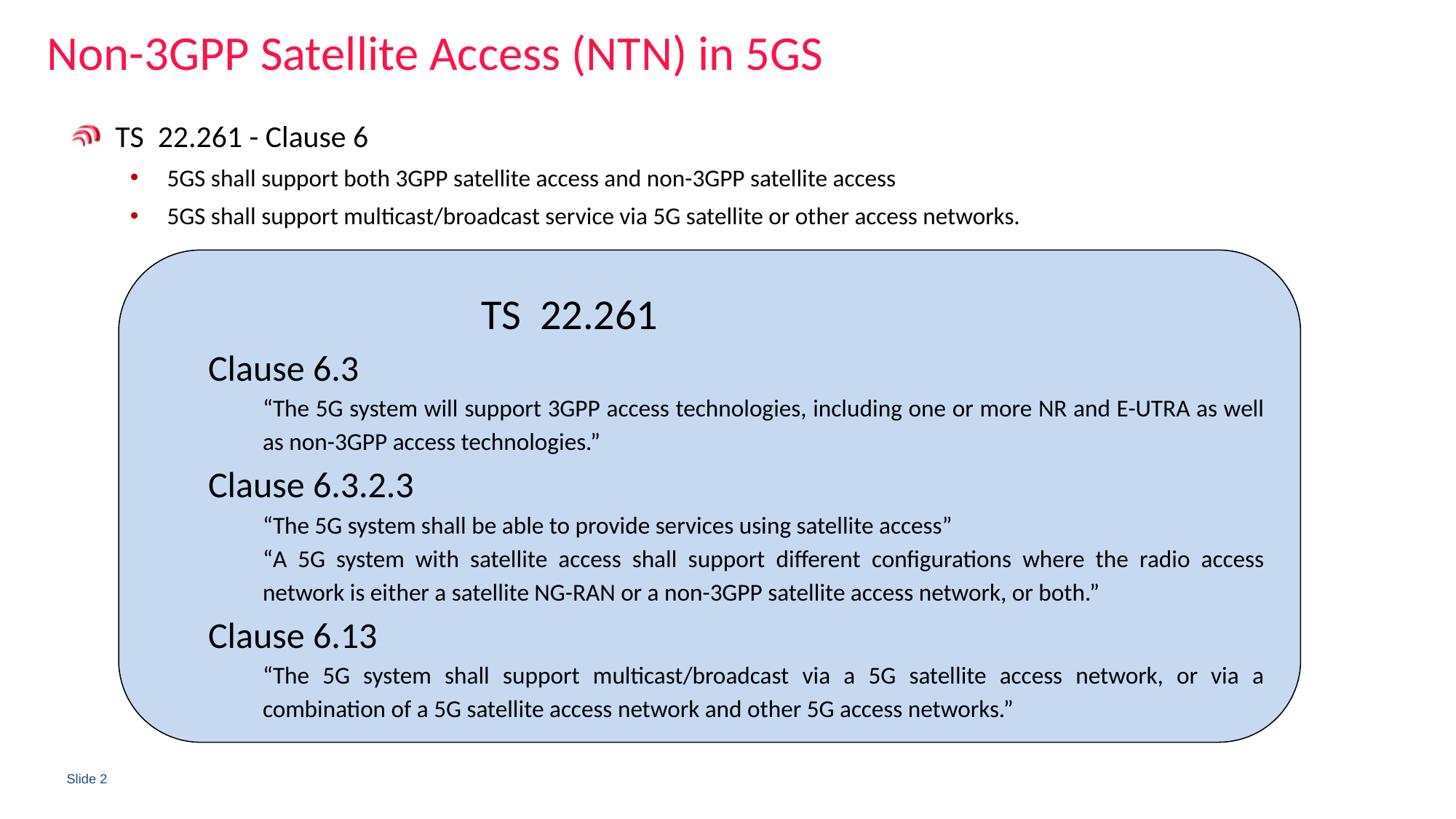

Non-3GPP Satellite Access (NTN) in 5GS
TS  22.261 - Clause 6
5GS shall support both 3GPP satellite access and non-3GPP satellite access
5GS shall support multicast/broadcast service via 5G satellite or other access networks.
			TS  22.261
Clause 6.3
“The 5G system will support 3GPP access technologies, including one or more NR and E-UTRA as well as non-3GPP access technologies.”
Clause 6.3.2.3
“The 5G system shall be able to provide services using satellite access”
“A 5G system with satellite access shall support different configurations where the radio access network is either a satellite NG-RAN or a non-3GPP satellite access network, or both.”
Clause 6.13
“The 5G system shall support multicast/broadcast via a 5G satellite access network, or via a combination of a 5G satellite access network and other 5G access networks.”